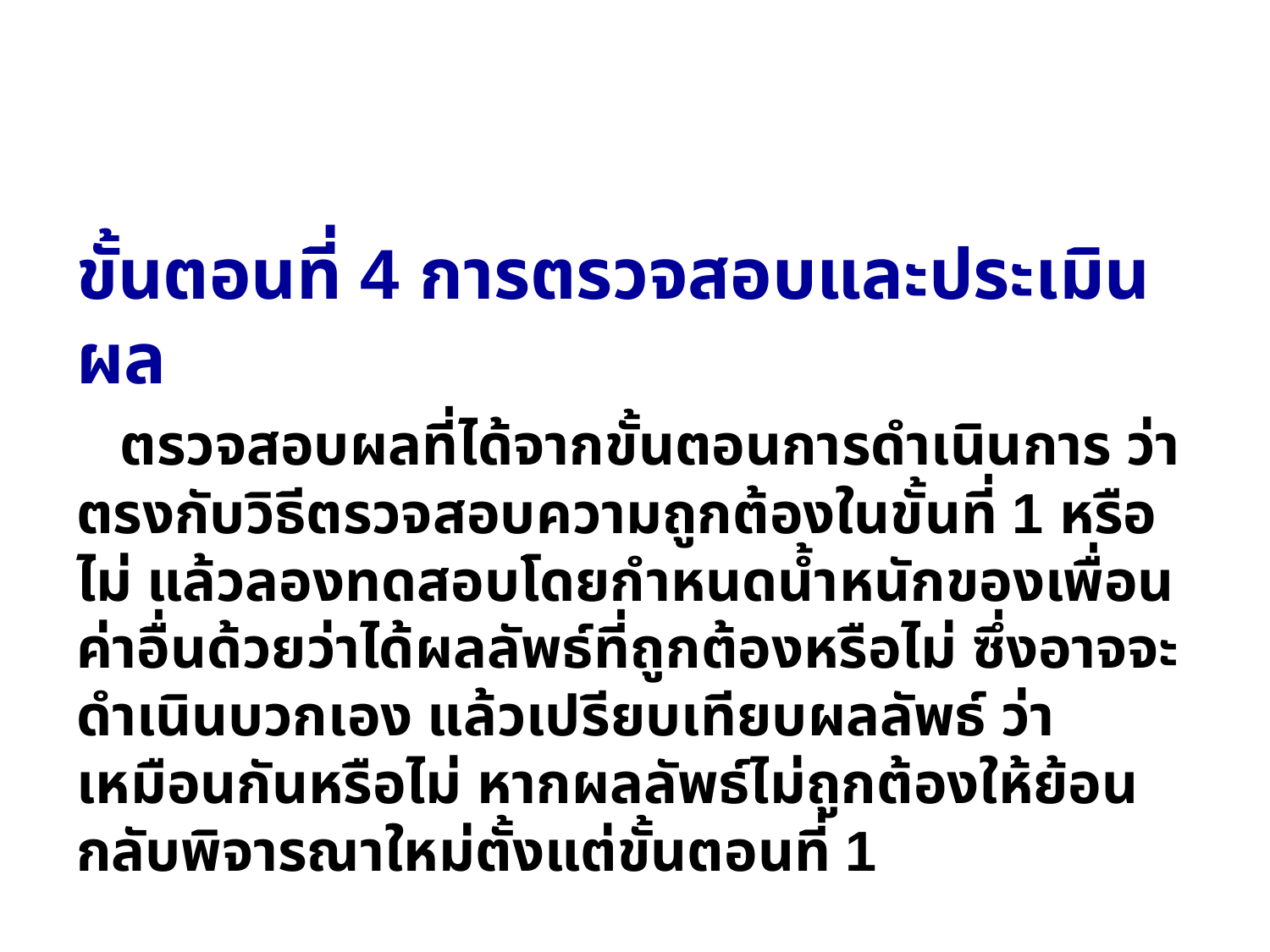

ขั้นตอนที่ 4 การตรวจสอบและประเมินผล
   ตรวจสอบผลที่ได้จากขั้นตอนการดำเนินการ ว่าตรงกับวิธีตรวจสอบความถูกต้องในขั้นที่ 1 หรือไม่ แล้วลองทดสอบโดยกำหนดน้ำหนักของเพื่อนค่าอื่นด้วยว่าได้ผลลัพธ์ที่ถูกต้องหรือไม่ ซึ่งอาจจะดำเนินบวกเอง แล้วเปรียบเทียบผลลัพธ์ ว่าเหมือนกันหรือไม่ หากผลลัพธ์ไม่ถูกต้องให้ย้อนกลับพิจารณาใหม่ตั้งแต่ขั้นตอนที่ 1